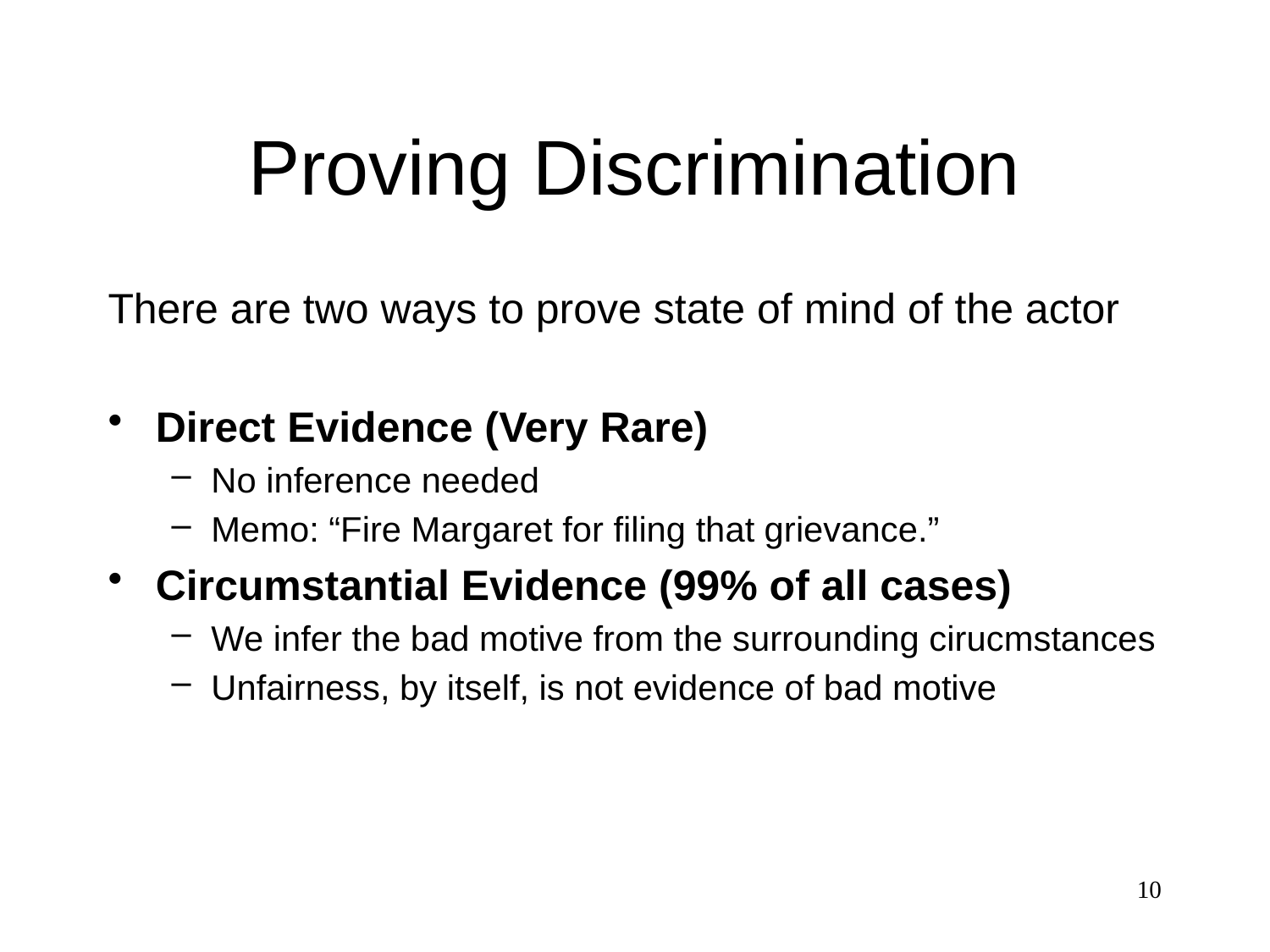

# Proving Discrimination
There are two ways to prove state of mind of the actor

Direct Evidence (Very Rare)
No inference needed
Memo: “Fire Margaret for filing that grievance.”
Circumstantial Evidence (99% of all cases)
We infer the bad motive from the surrounding cirucmstances
Unfairness, by itself, is not evidence of bad motive
10